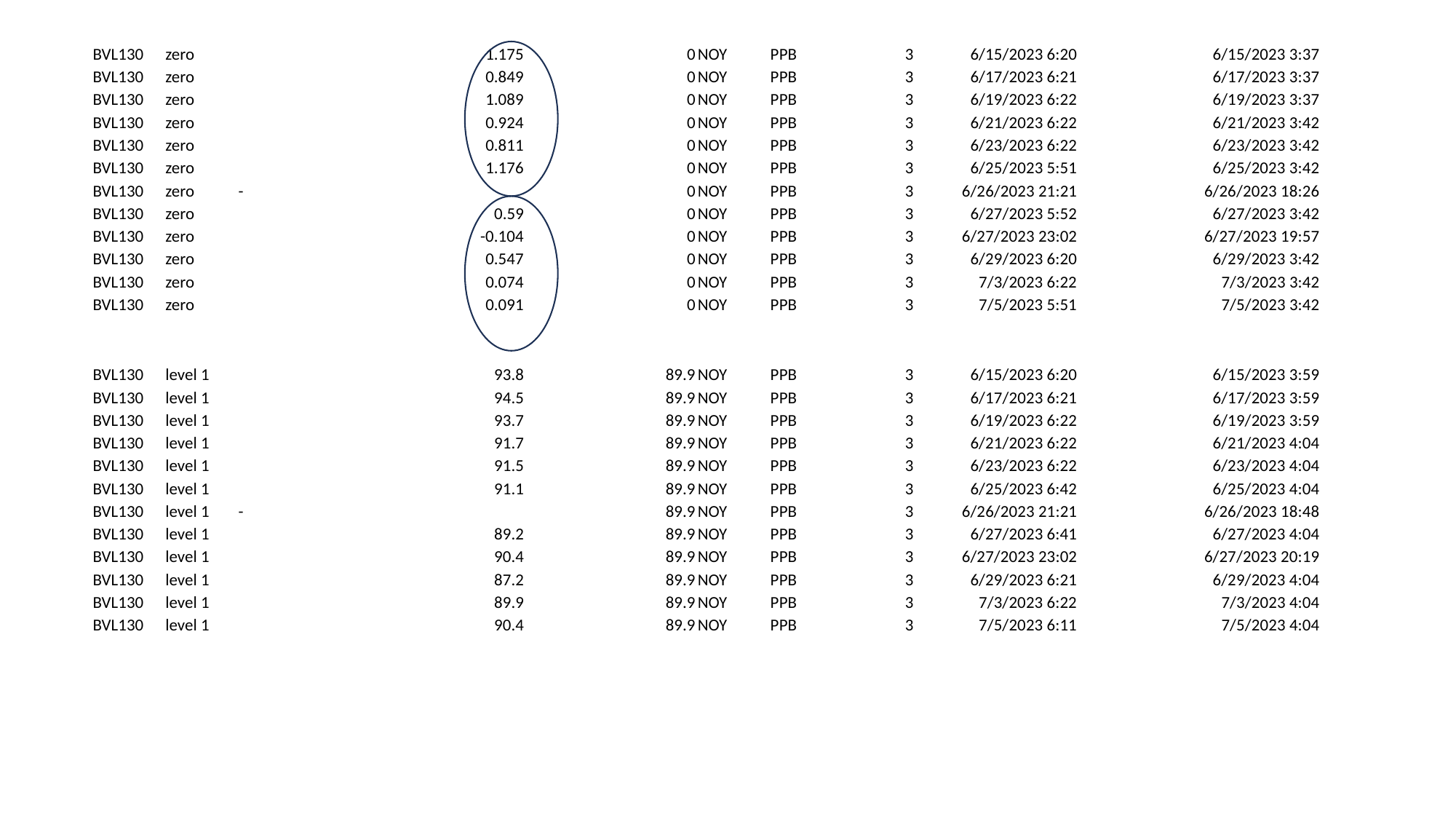

| BVL130 | zero | 1.175 | 0 | NOY | PPB | 3 | 6/15/2023 6:20 | 6/15/2023 3:37 |
| --- | --- | --- | --- | --- | --- | --- | --- | --- |
| BVL130 | zero | 0.849 | 0 | NOY | PPB | 3 | 6/17/2023 6:21 | 6/17/2023 3:37 |
| BVL130 | zero | 1.089 | 0 | NOY | PPB | 3 | 6/19/2023 6:22 | 6/19/2023 3:37 |
| BVL130 | zero | 0.924 | 0 | NOY | PPB | 3 | 6/21/2023 6:22 | 6/21/2023 3:42 |
| BVL130 | zero | 0.811 | 0 | NOY | PPB | 3 | 6/23/2023 6:22 | 6/23/2023 3:42 |
| BVL130 | zero | 1.176 | 0 | NOY | PPB | 3 | 6/25/2023 5:51 | 6/25/2023 3:42 |
| BVL130 | zero | - | 0 | NOY | PPB | 3 | 6/26/2023 21:21 | 6/26/2023 18:26 |
| BVL130 | zero | 0.59 | 0 | NOY | PPB | 3 | 6/27/2023 5:52 | 6/27/2023 3:42 |
| BVL130 | zero | -0.104 | 0 | NOY | PPB | 3 | 6/27/2023 23:02 | 6/27/2023 19:57 |
| BVL130 | zero | 0.547 | 0 | NOY | PPB | 3 | 6/29/2023 6:20 | 6/29/2023 3:42 |
| BVL130 | zero | 0.074 | 0 | NOY | PPB | 3 | 7/3/2023 6:22 | 7/3/2023 3:42 |
| BVL130 | zero | 0.091 | 0 | NOY | PPB | 3 | 7/5/2023 5:51 | 7/5/2023 3:42 |
|  |  |  |  |  |  |  |  |  |
|  |  |  |  |  |  |  |  |  |
|  |  |  |  |  |  |  |  |  |
|  |  |  |  |  |  |  |  |  |
|  |  |  |  |  |  |  |  |  |
|  |  |  |  |  |  |  |  |  |

| BVL130 | level 1 | 93.8 | 89.9 | NOY | PPB | 3 | 6/15/2023 6:20 | 6/15/2023 3:59 |
| --- | --- | --- | --- | --- | --- | --- | --- | --- |
| BVL130 | level 1 | 94.5 | 89.9 | NOY | PPB | 3 | 6/17/2023 6:21 | 6/17/2023 3:59 |
| BVL130 | level 1 | 93.7 | 89.9 | NOY | PPB | 3 | 6/19/2023 6:22 | 6/19/2023 3:59 |
| BVL130 | level 1 | 91.7 | 89.9 | NOY | PPB | 3 | 6/21/2023 6:22 | 6/21/2023 4:04 |
| BVL130 | level 1 | 91.5 | 89.9 | NOY | PPB | 3 | 6/23/2023 6:22 | 6/23/2023 4:04 |
| BVL130 | level 1 | 91.1 | 89.9 | NOY | PPB | 3 | 6/25/2023 6:42 | 6/25/2023 4:04 |
| BVL130 | level 1 | - | 89.9 | NOY | PPB | 3 | 6/26/2023 21:21 | 6/26/2023 18:48 |
| BVL130 | level 1 | 89.2 | 89.9 | NOY | PPB | 3 | 6/27/2023 6:41 | 6/27/2023 4:04 |
| BVL130 | level 1 | 90.4 | 89.9 | NOY | PPB | 3 | 6/27/2023 23:02 | 6/27/2023 20:19 |
| BVL130 | level 1 | 87.2 | 89.9 | NOY | PPB | 3 | 6/29/2023 6:21 | 6/29/2023 4:04 |
| BVL130 | level 1 | 89.9 | 89.9 | NOY | PPB | 3 | 7/3/2023 6:22 | 7/3/2023 4:04 |
| BVL130 | level 1 | 90.4 | 89.9 | NOY | PPB | 3 | 7/5/2023 6:11 | 7/5/2023 4:04 |
|  |  |  |  |  |  |  |  |  |
|  |  |  |  |  |  |  |  |  |
|  |  |  |  |  |  |  |  |  |
|  |  |  |  |  |  |  |  |  |
|  |  |  |  |  |  |  |  |  |
|  |  |  |  |  |  |  |  |  |
|  |  |  |  |  |  |  |  |  |
|  |  |  |  |  |  |  |  |  |
|  |  |  |  |  |  |  |  |  |
|  |  |  |  |  |  |  |  |  |